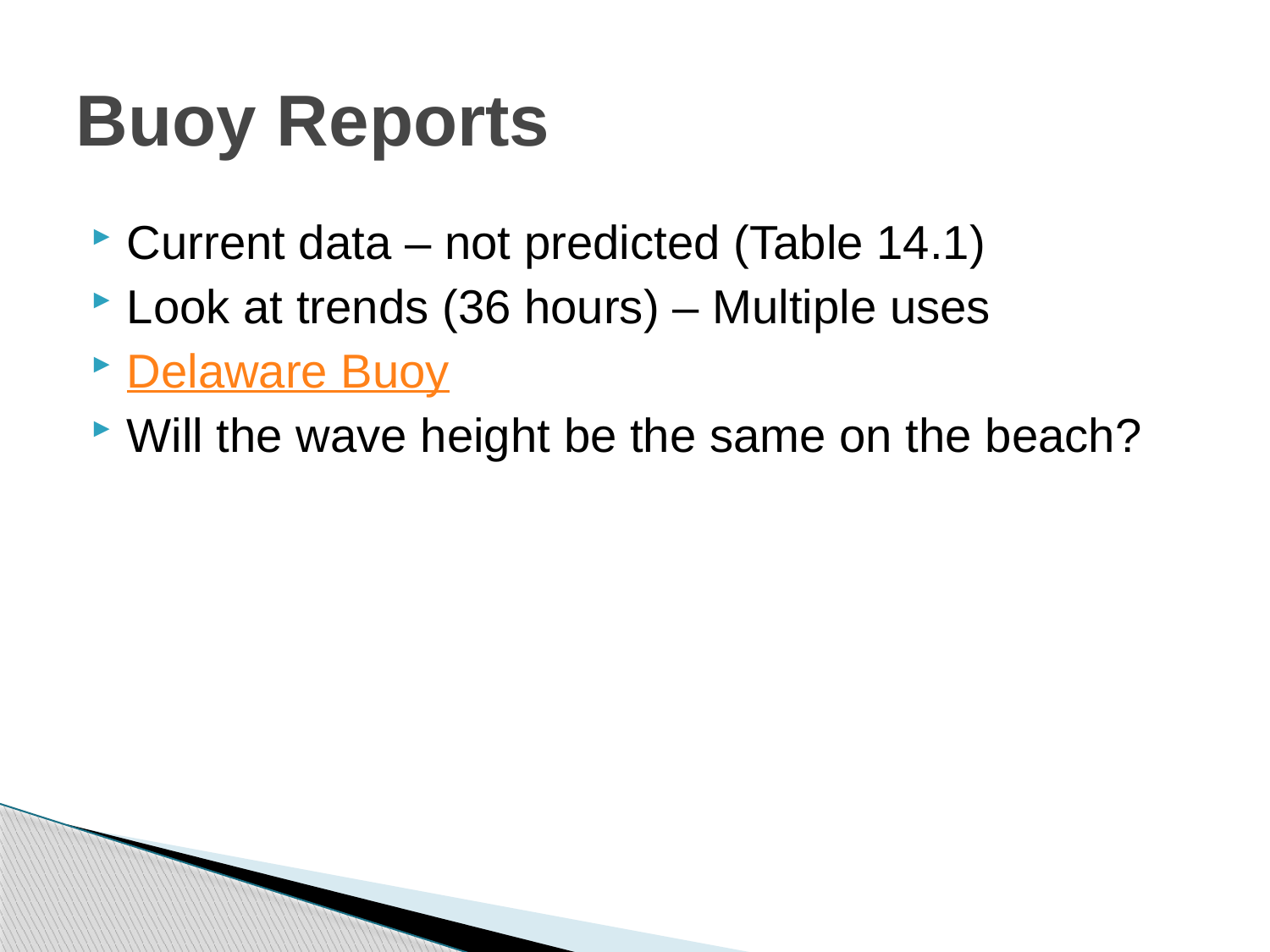

# Buoy Reports
Current data – not predicted (Table 14.1)
Look at trends (36 hours) – Multiple uses
Delaware Buoy
Will the wave height be the same on the beach?